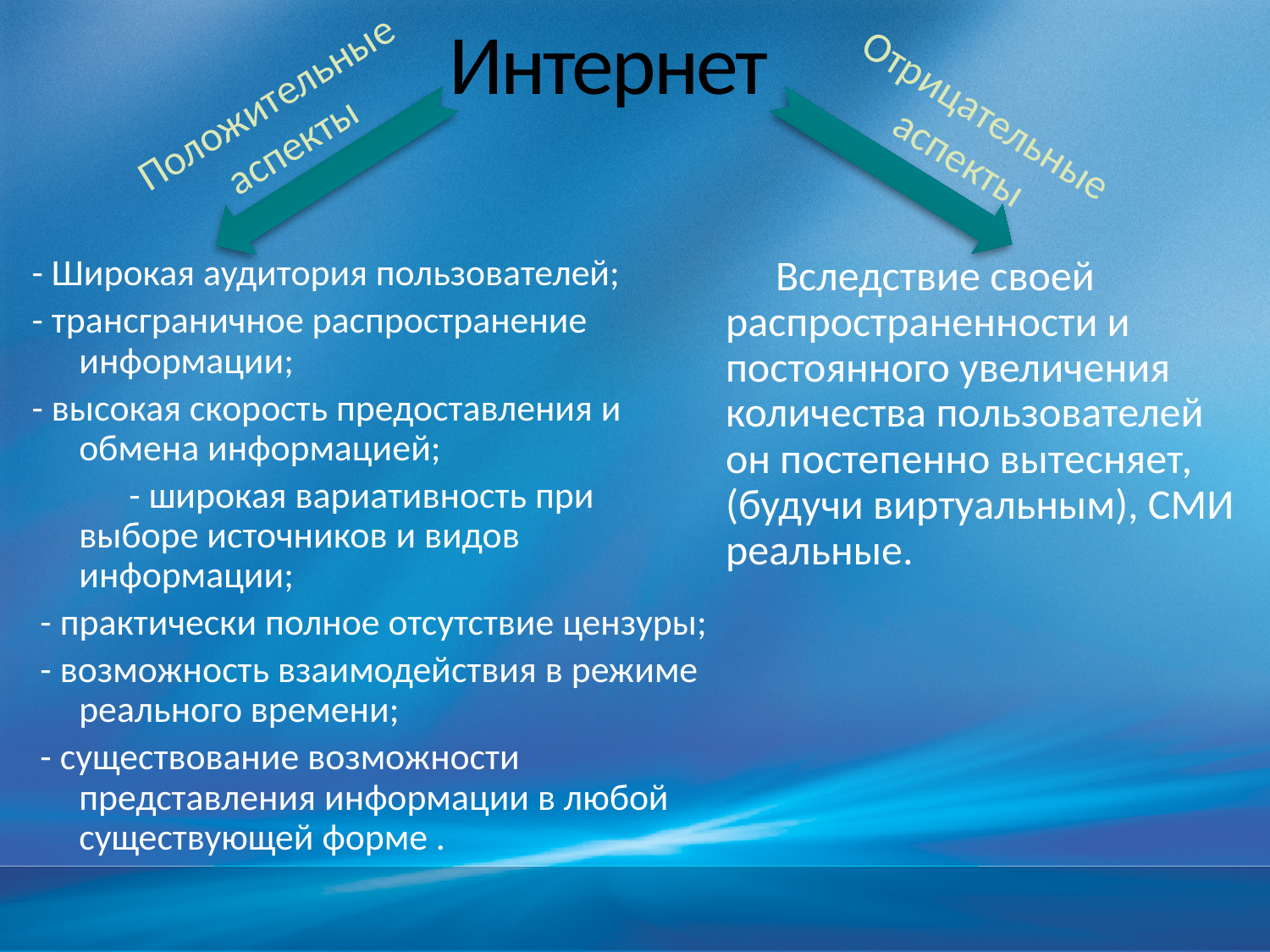

# Интернет
Положительные аспекты
Отрицательные аспекты

- Широкая аудитория пользователей;
- трансграничное распространение информации;
- высокая скорость предоставления и обмена информацией;
- широкая вариативность при выборе источников и видов информации;
 - практически полное отсутствие цензуры;
 - возможность взаимодействия в режиме реального времени;
 - существование возможности представления информации в любой существующей форме .

Вследствие своей распространенности и постоянного увеличения количества пользователей он постепенно вытесняет, (будучи виртуальным), СМИ реальные.